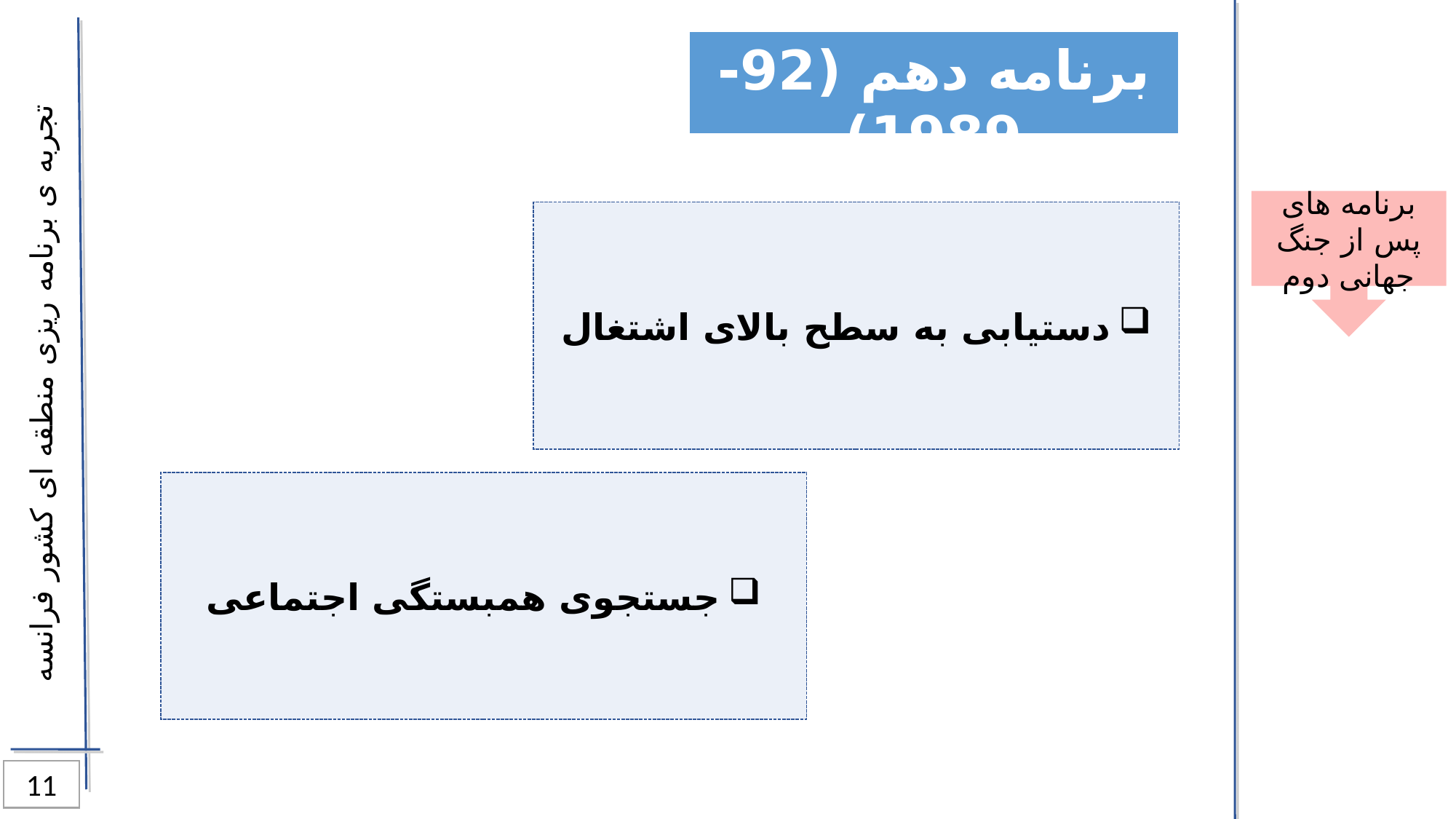

برنامه دهم (92-1989)
برنامه های پس از جنگ جهانی دوم
دستیابی به سطح بالای اشتغال
تجربه ی برنامه ریزی منطقه ای کشور فرانسه
جستجوی همبستگی اجتماعی

11